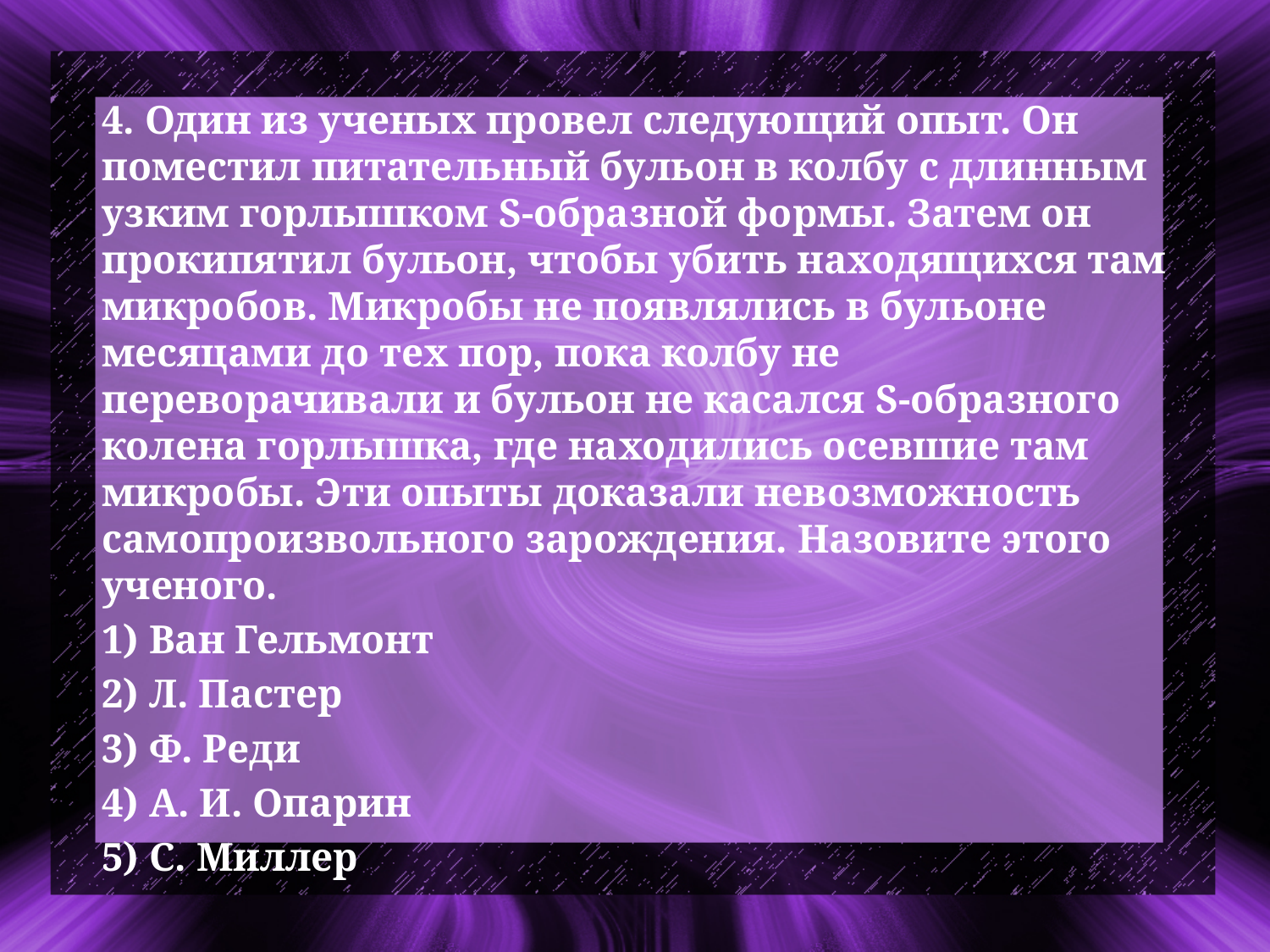

4. Один из ученых провел следующий опыт. Он поместил питательный бульон в колбу с длинным узким горлышком S-образной формы. Затем он прокипятил бульон, чтобы убить находящихся там микробов. Микробы не появлялись в бульоне месяцами до тех пор, пока колбу не переворачивали и бульон не касался S-образного колена горлышка, где находились осевшие там микробы. Эти опыты доказали невозможность самопроизвольного зарождения. Назовите этого ученого.
1) Ван Гельмонт
2) Л. Пастер
3) Ф. Реди
4) А. И. Опарин
5) С. Миллер